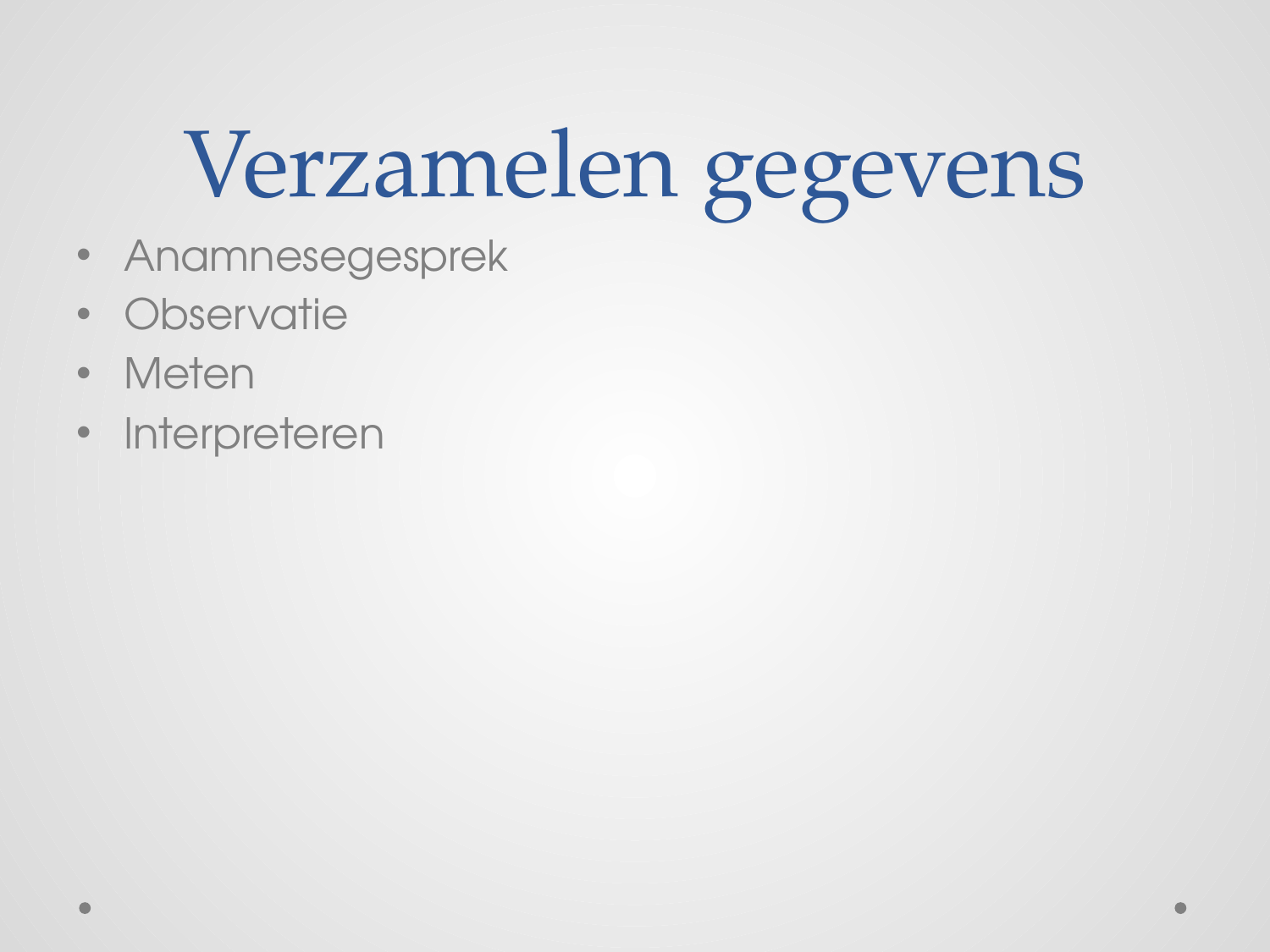

# Verzamelen gegevens
Anamnesegesprek
Observatie
Meten
Interpreteren